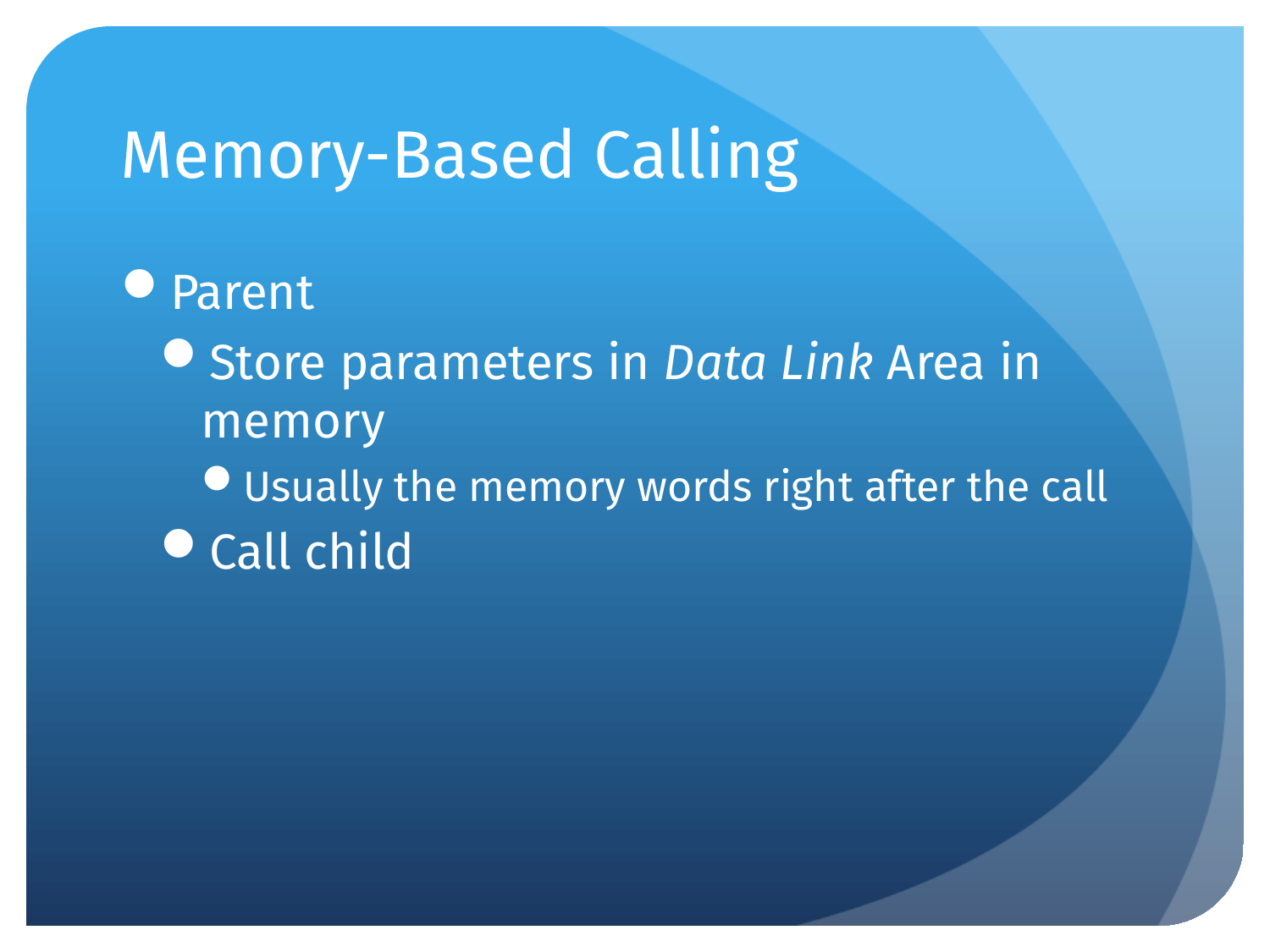

# Memory-Based Calling
Parent
Store parameters in Data Link Area in memory
Usually the memory words right after the call
Call child